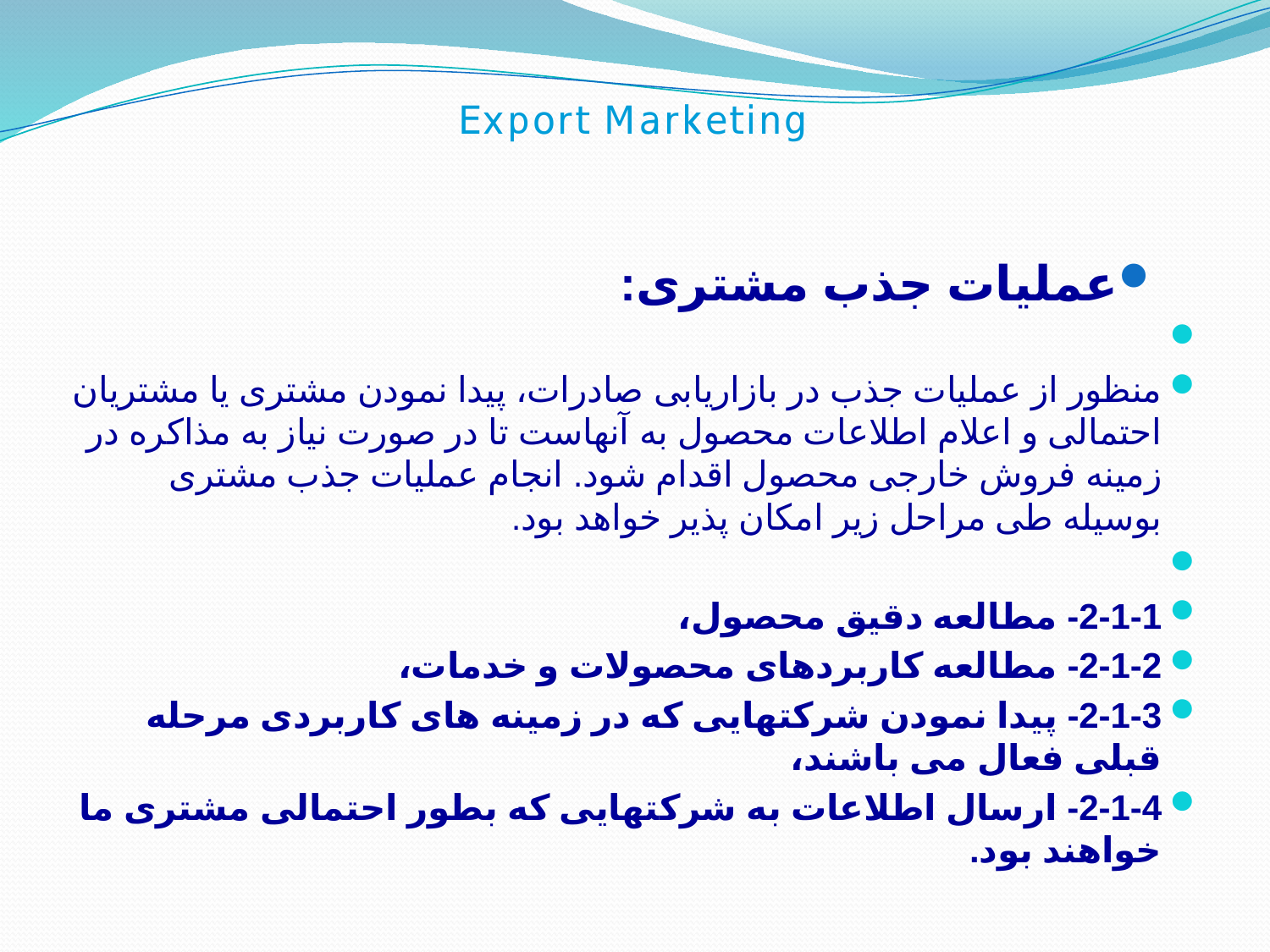

Export Marketing
عملیات جذب مشتری:

منظور از عملیات جذب در بازاریابی صادرات، پیدا نمودن مشتری یا مشتریان احتمالی و اعلام اطلاعات محصول به آنهاست تا در صورت نیاز به مذاکره در زمینه فروش خارجی محصول اقدام شود. انجام عملیات جذب مشتری بوسیله طی مراحل زیر امکان پذیر خواهد بود.

2-1-1- مطالعه دقیق محصول،
2-1-2- مطالعه کاربردهای محصولات و خدمات،
2-1-3- پیدا نمودن شرکتهایی که در زمینه های کاربردی مرحله قبلی فعال می باشند،
2-1-4- ارسال اطلاعات به شرکتهایی که بطور احتمالی مشتری ما خواهند بود.